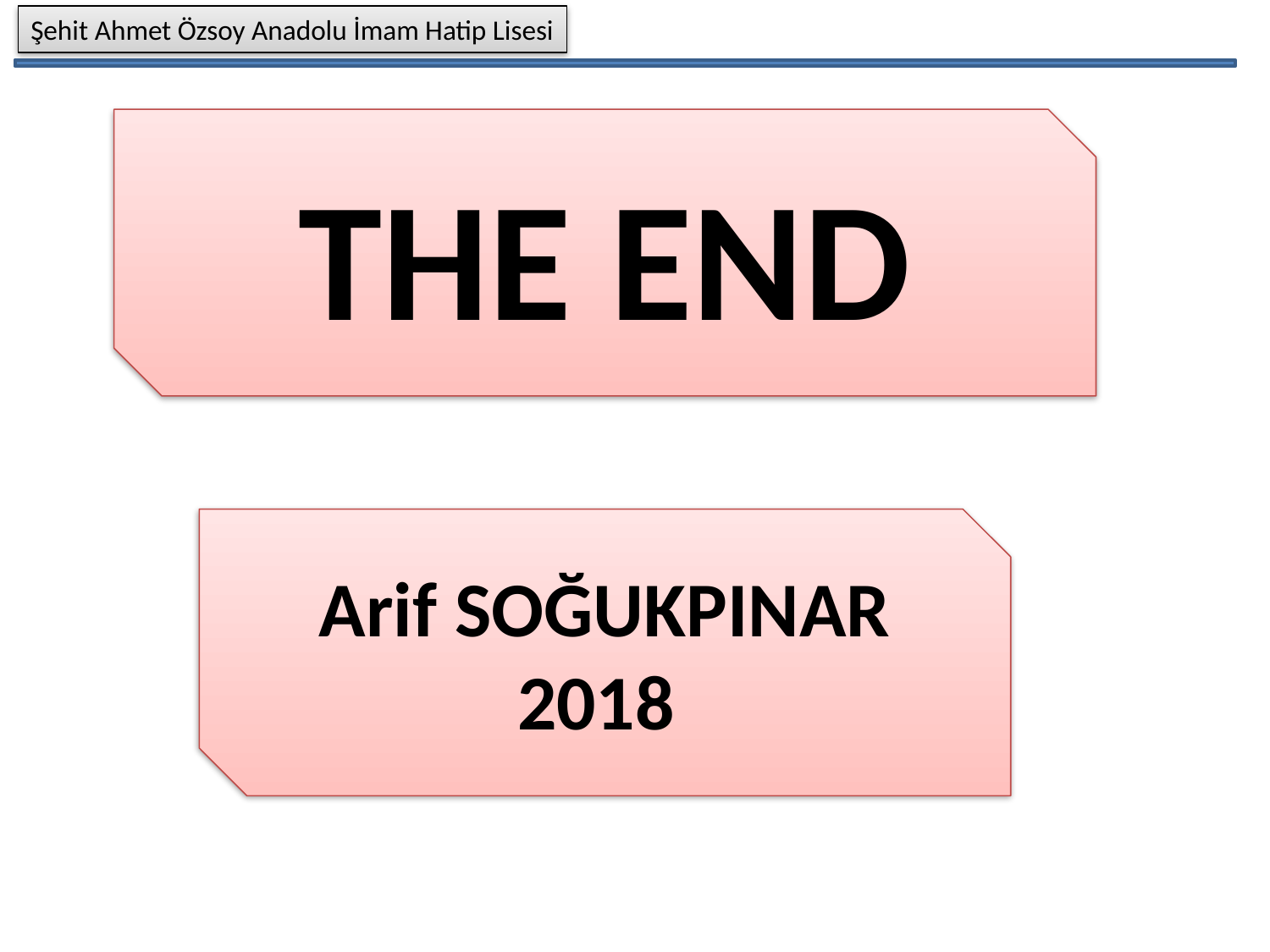

Şehit Ahmet Özsoy Anadolu İmam Hatip Lisesi

THE END
Arif SOĞUKPINAR
2018